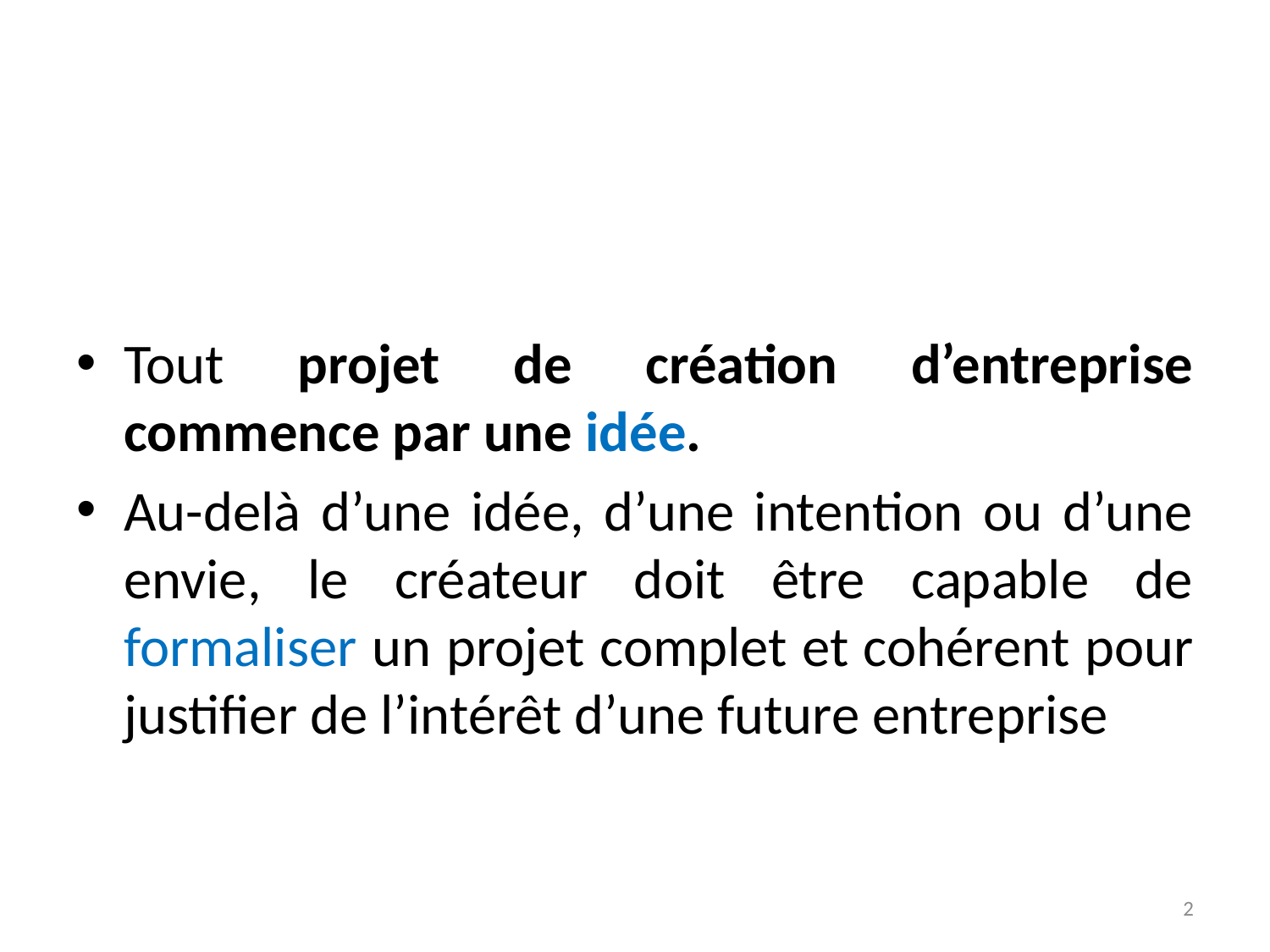

#
Tout projet de création d’entreprise commence par une idée.
Au-delà d’une idée, d’une intention ou d’une envie, le créateur doit être capable de formaliser un projet complet et cohérent pour justifier de l’intérêt d’une future entreprise
2